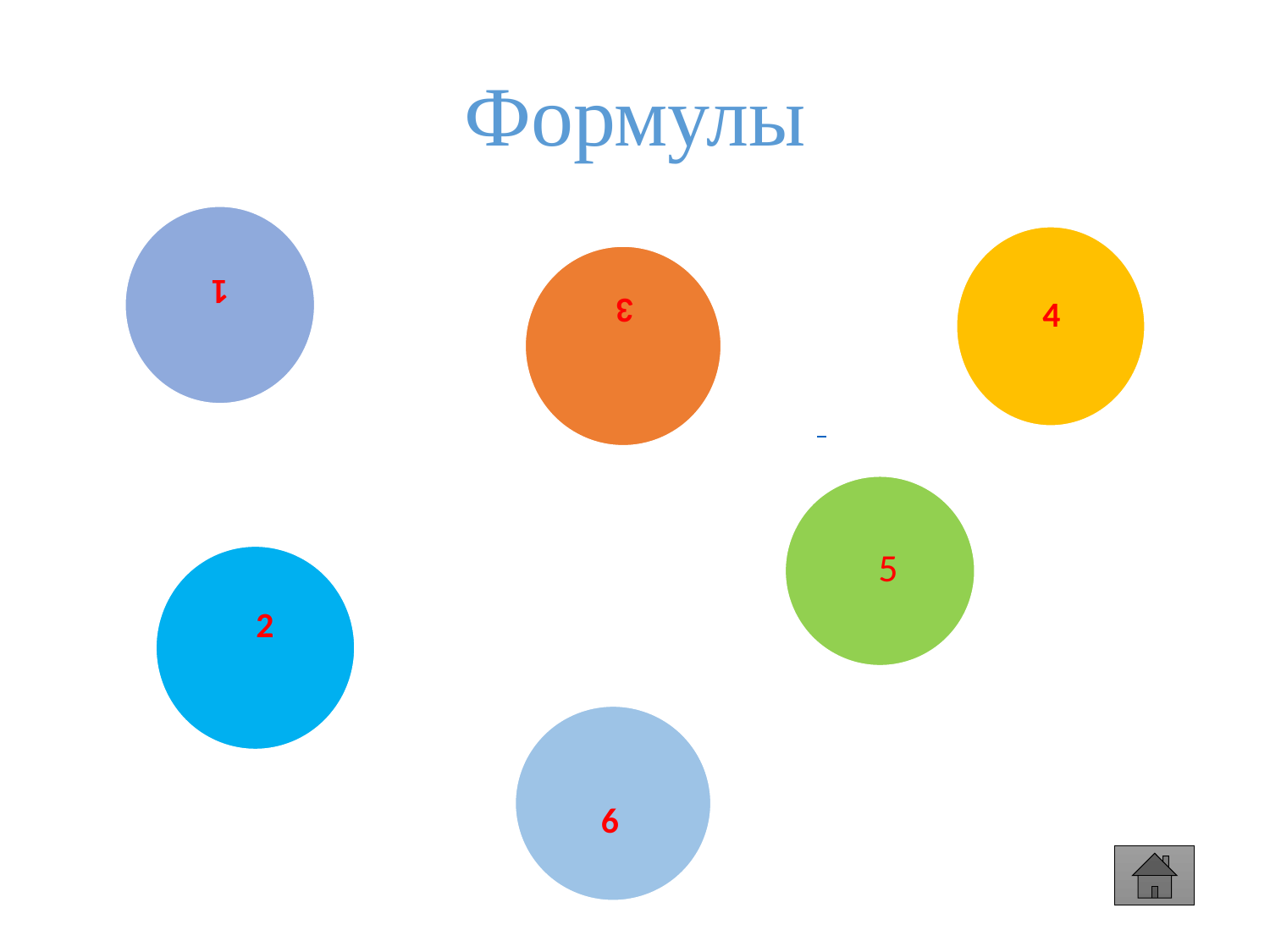

# Формулы
1
4
3

2

5

6